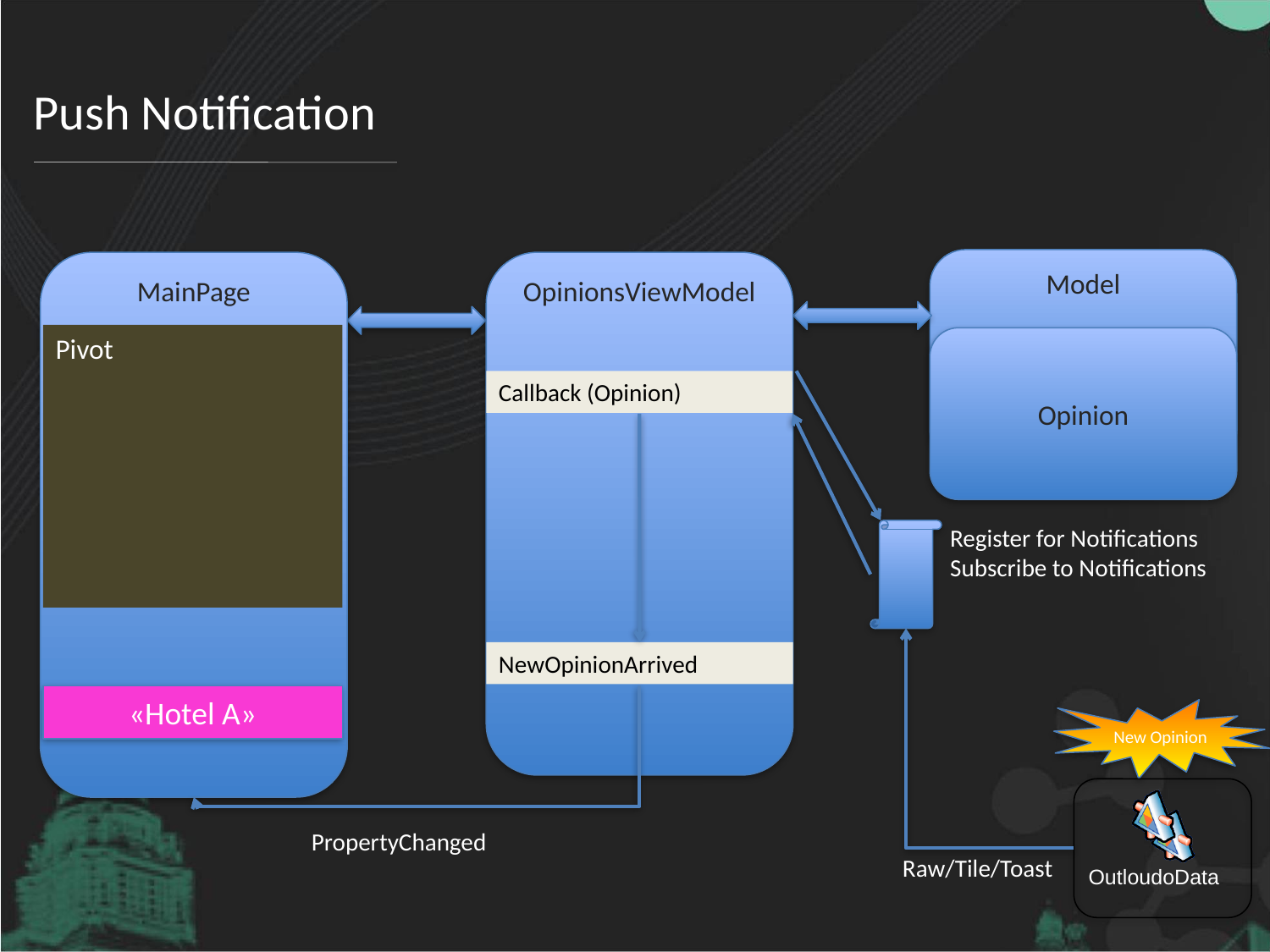

# Push Notification
Model
Opinion
MainPage
Pivot

OpinionsViewModel

Callback (Opinion)
Register for Notifications
Subscribe to Notifications

NewOpinionArrived
«Hotel A»
New Opinion

OutloudoData
PropertyChanged
Raw/Tile/Toast